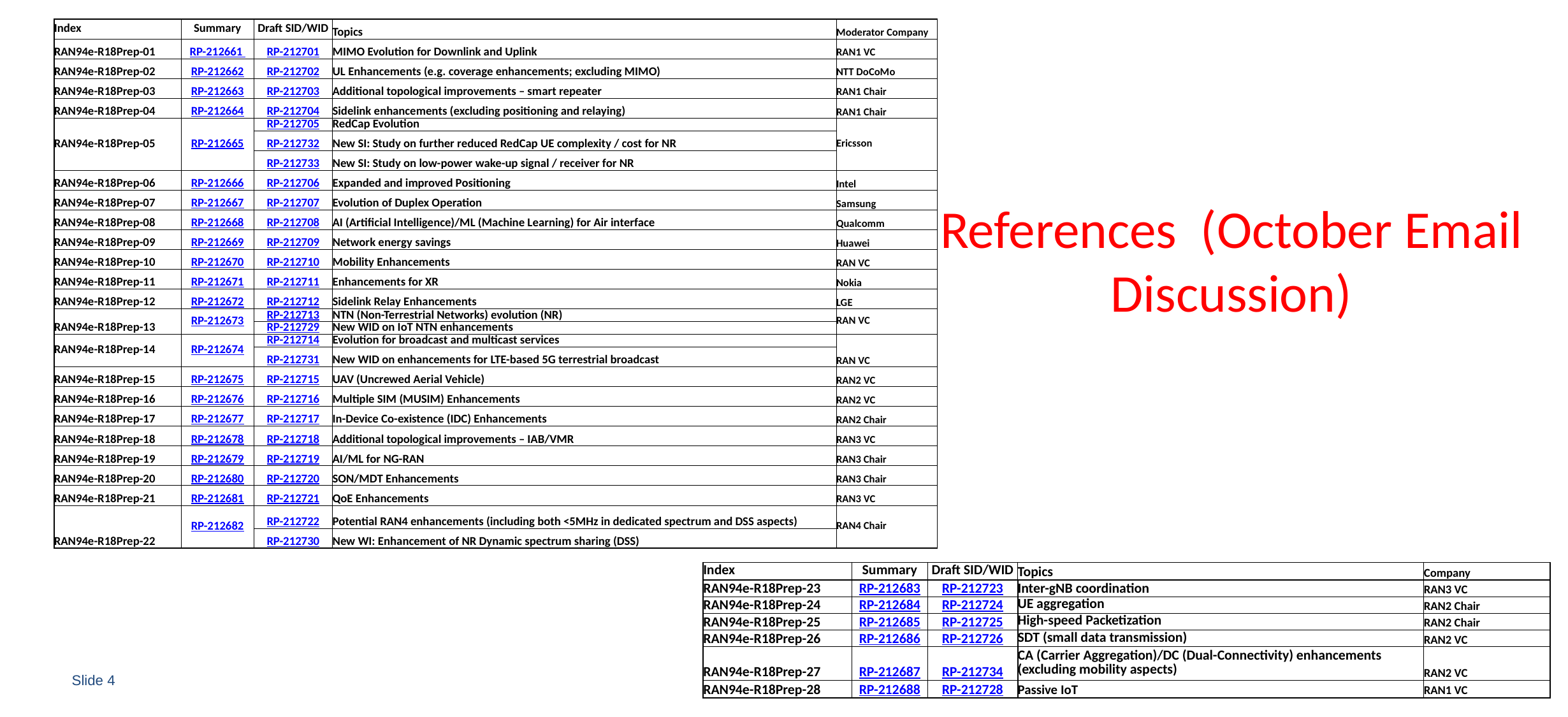

| Index | Summary | Draft SID/WID | Topics | Moderator Company |
| --- | --- | --- | --- | --- |
| RAN94e-R18Prep-01 | RP-212661 | RP-212701 | MIMO Evolution for Downlink and Uplink | RAN1 VC |
| RAN94e-R18Prep-02 | RP-212662 | RP-212702 | UL Enhancements (e.g. coverage enhancements; excluding MIMO) | NTT DoCoMo |
| RAN94e-R18Prep-03 | RP-212663 | RP-212703 | Additional topological improvements – smart repeater | RAN1 Chair |
| RAN94e-R18Prep-04 | RP-212664 | RP-212704 | Sidelink enhancements (excluding positioning and relaying) | RAN1 Chair |
| RAN94e-R18Prep-05 | RP-212665 | RP-212705 | RedCap Evolution | Ericsson |
|  |  | RP-212732 | New SI: Study on further reduced RedCap UE complexity / cost for NR |  |
|  |  | RP-212733 | New SI: Study on low-power wake-up signal / receiver for NR |  |
| RAN94e-R18Prep-06 | RP-212666 | RP-212706 | Expanded and improved Positioning | Intel |
| RAN94e-R18Prep-07 | RP-212667 | RP-212707 | Evolution of Duplex Operation | Samsung |
| RAN94e-R18Prep-08 | RP-212668 | RP-212708 | AI (Artificial Intelligence)/ML (Machine Learning) for Air interface | Qualcomm |
| RAN94e-R18Prep-09 | RP-212669 | RP-212709 | Network energy savings | Huawei |
| RAN94e-R18Prep-10 | RP-212670 | RP-212710 | Mobility Enhancements | RAN VC |
| RAN94e-R18Prep-11 | RP-212671 | RP-212711 | Enhancements for XR | Nokia |
| RAN94e-R18Prep-12 | RP-212672 | RP-212712 | Sidelink Relay Enhancements | LGE |
| RAN94e-R18Prep-13 | RP-212673 | RP-212713 | NTN (Non-Terrestrial Networks) evolution (NR) | RAN VC |
|  |  | RP-212729 | New WID on IoT NTN enhancements |  |
| RAN94e-R18Prep-14 | RP-212674 | RP-212714 | Evolution for broadcast and multicast services | RAN VC |
|  |  | RP-212731 | New WID on enhancements for LTE-based 5G terrestrial broadcast |  |
| RAN94e-R18Prep-15 | RP-212675 | RP-212715 | UAV (Uncrewed Aerial Vehicle) | RAN2 VC |
| RAN94e-R18Prep-16 | RP-212676 | RP-212716 | Multiple SIM (MUSIM) Enhancements | RAN2 VC |
| RAN94e-R18Prep-17 | RP-212677 | RP-212717 | In-Device Co-existence (IDC) Enhancements | RAN2 Chair |
| RAN94e-R18Prep-18 | RP-212678 | RP-212718 | Additional topological improvements – IAB/VMR | RAN3 VC |
| RAN94e-R18Prep-19 | RP-212679 | RP-212719 | AI/ML for NG-RAN | RAN3 Chair |
| RAN94e-R18Prep-20 | RP-212680 | RP-212720 | SON/MDT Enhancements | RAN3 Chair |
| RAN94e-R18Prep-21 | RP-212681 | RP-212721 | QoE Enhancements | RAN3 VC |
| RAN94e-R18Prep-22 | RP-212682 | RP-212722 | Potential RAN4 enhancements (including both <5MHz in dedicated spectrum and DSS aspects) | RAN4 Chair |
|  |  | RP-212730 | New WI: Enhancement of NR Dynamic spectrum sharing (DSS) |  |
# References  (October Email Discussion)
| Index | Summary | Draft SID/WID | Topics | Company |
| --- | --- | --- | --- | --- |
| RAN94e-R18Prep-23 | RP-212683 | RP-212723 | Inter-gNB coordination | RAN3 VC |
| RAN94e-R18Prep-24 | RP-212684 | RP-212724 | UE aggregation | RAN2 Chair |
| RAN94e-R18Prep-25 | RP-212685 | RP-212725 | High-speed Packetization | RAN2 Chair |
| RAN94e-R18Prep-26 | RP-212686 | RP-212726 | SDT (small data transmission) | RAN2 VC |
| RAN94e-R18Prep-27 | RP-212687 | RP-212734 | CA (Carrier Aggregation)/DC (Dual-Connectivity) enhancements (excluding mobility aspects) | RAN2 VC |
| RAN94e-R18Prep-28 | RP-212688 | RP-212728 | Passive IoT | RAN1 VC |